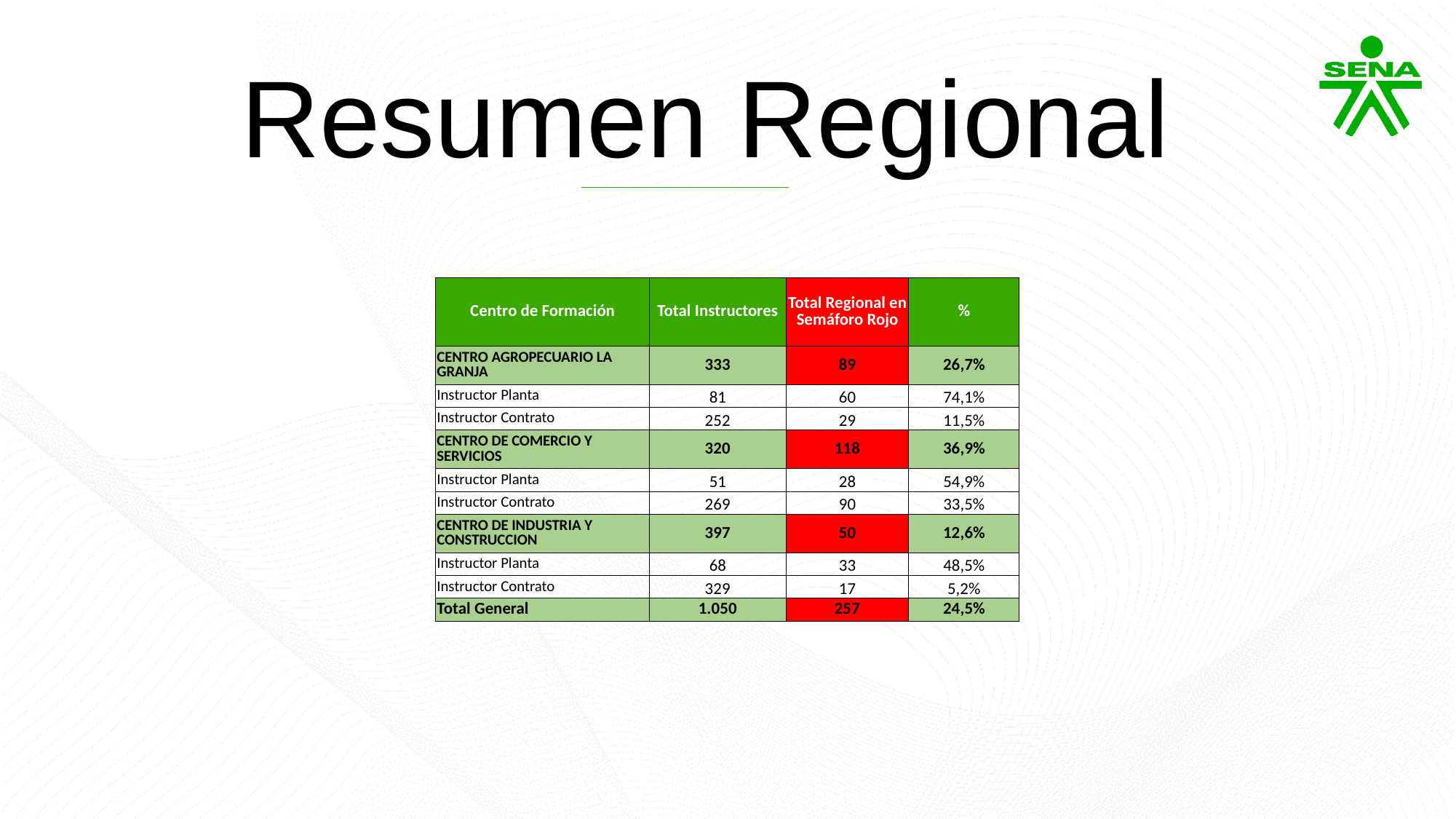

Resumen Regional

| Centro de Formación | Total Instructores | Total Regional en Semáforo Rojo | % |
| --- | --- | --- | --- |
| CENTRO AGROPECUARIO LA GRANJA | 333 | 89 | 26,7% |
| Instructor Planta | 81 | 60 | 74,1% |
| Instructor Contrato | 252 | 29 | 11,5% |
| CENTRO DE COMERCIO Y SERVICIOS | 320 | 118 | 36,9% |
| Instructor Planta | 51 | 28 | 54,9% |
| Instructor Contrato | 269 | 90 | 33,5% |
| CENTRO DE INDUSTRIA Y CONSTRUCCION | 397 | 50 | 12,6% |
| Instructor Planta | 68 | 33 | 48,5% |
| Instructor Contrato | 329 | 17 | 5,2% |
| Total General | 1.050 | 257 | 24,5% |